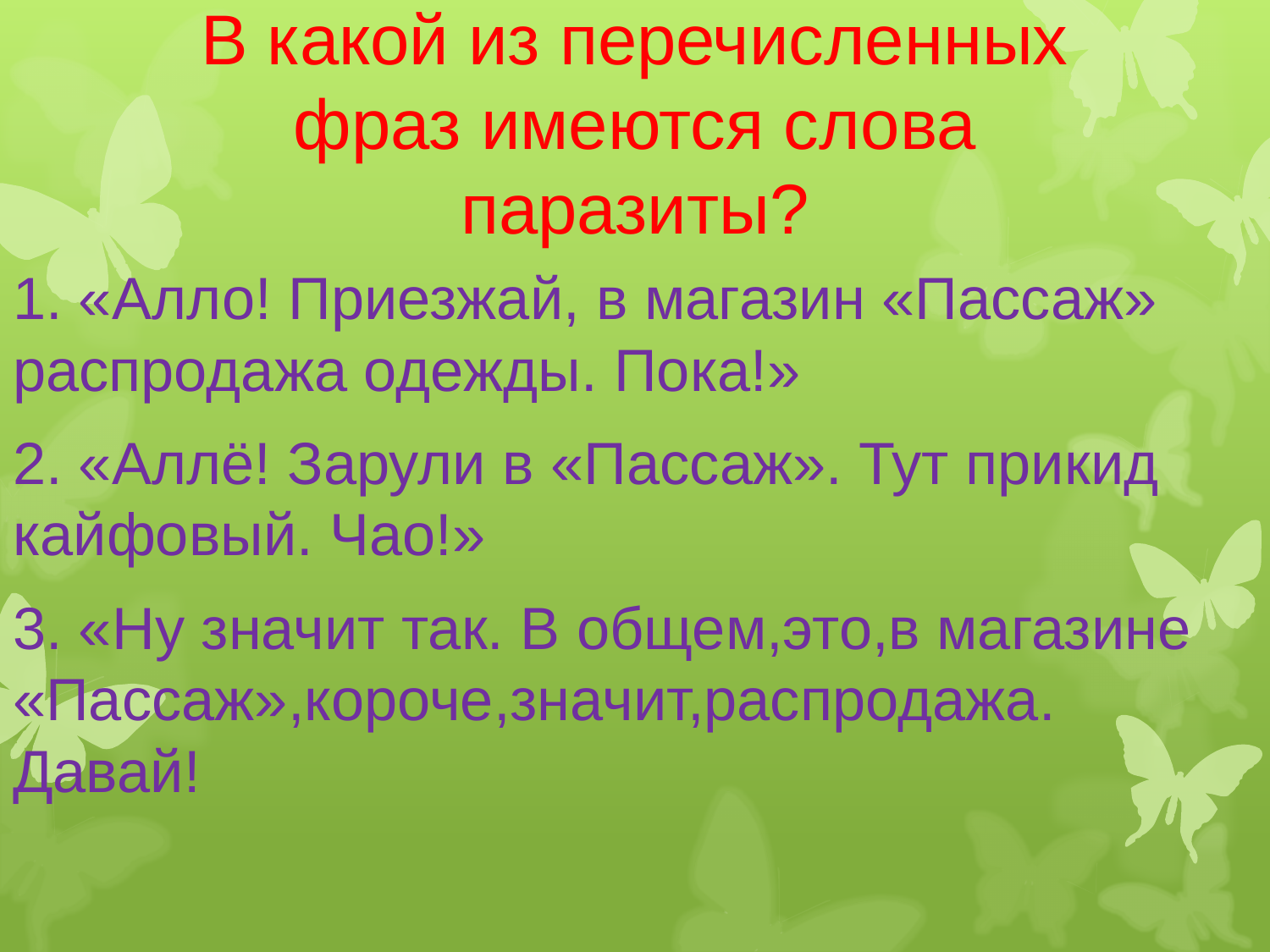

# В какой из перечисленных фраз имеются слова паразиты?
1. «Алло! Приезжай, в магазин «Пассаж» распродажа одежды. Пока!»
2. «Аллё! Зарули в «Пассаж». Тут прикид кайфовый. Чао!»
3. «Ну значит так. В общем,это,в магазине «Пассаж»,короче,значит,распродажа. Давай!